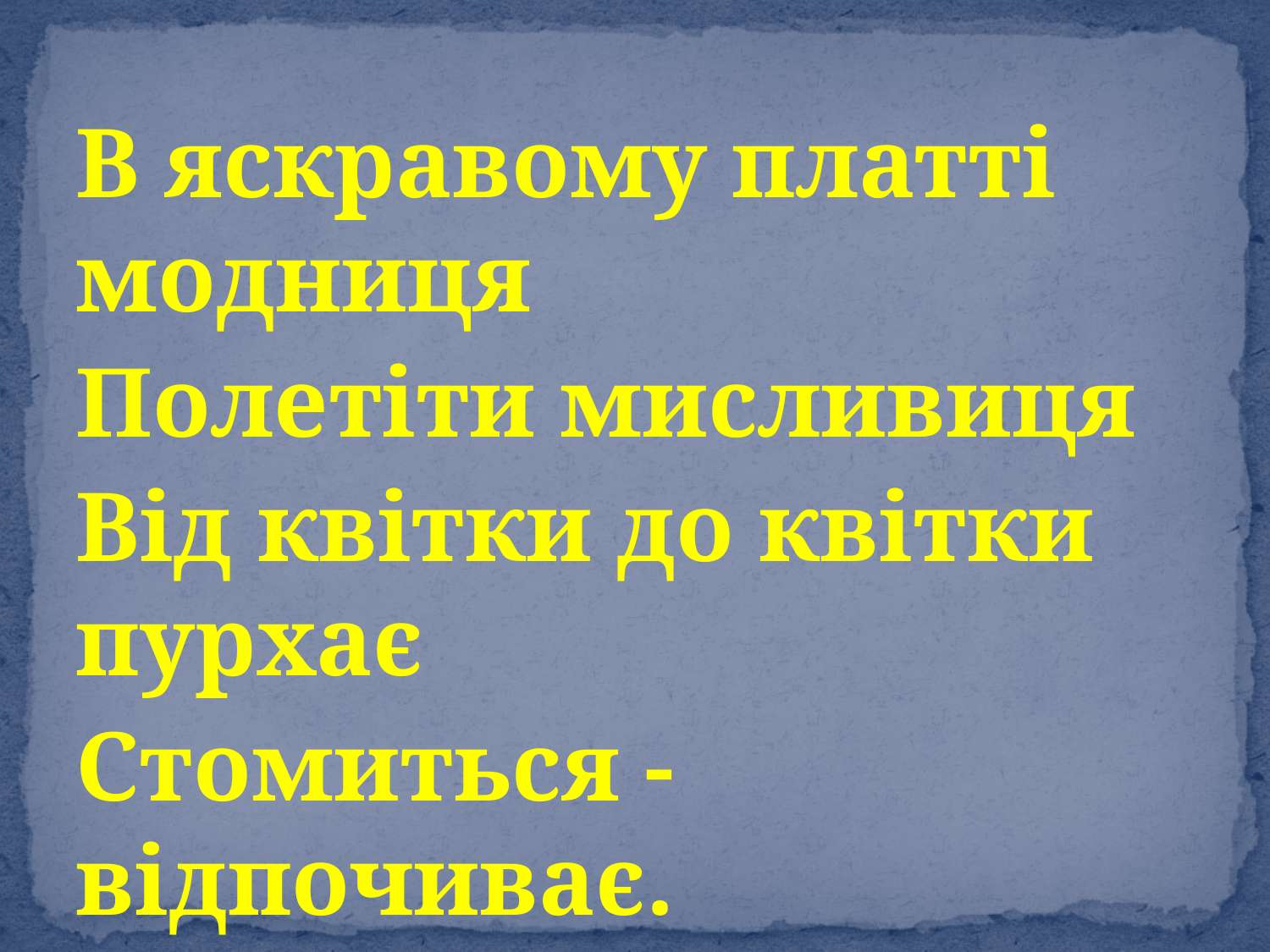

#
В яскравому платті модниця
Полетіти мисливиця
Від квітки до квітки пурхає
Стомиться - відпочиває.